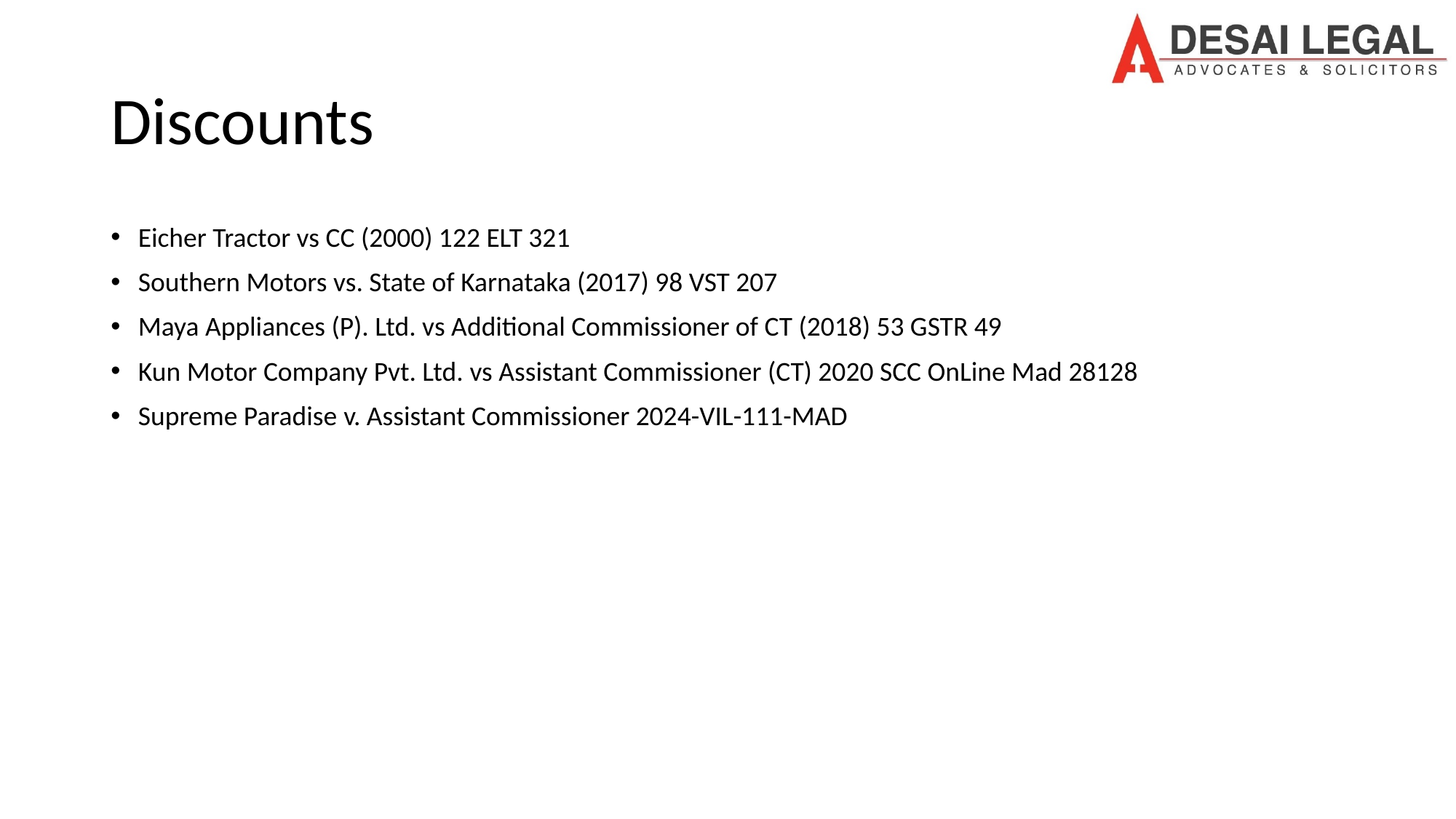

# Discounts
Eicher Tractor vs CC (2000) 122 ELT 321
Southern Motors vs. State of Karnataka (2017) 98 VST 207
Maya Appliances (P). Ltd. vs Additional Commissioner of CT (2018) 53 GSTR 49
Kun Motor Company Pvt. Ltd. vs Assistant Commissioner (CT) 2020 SCC OnLine Mad 28128
Supreme Paradise v. Assistant Commissioner 2024-VIL-111-MAD